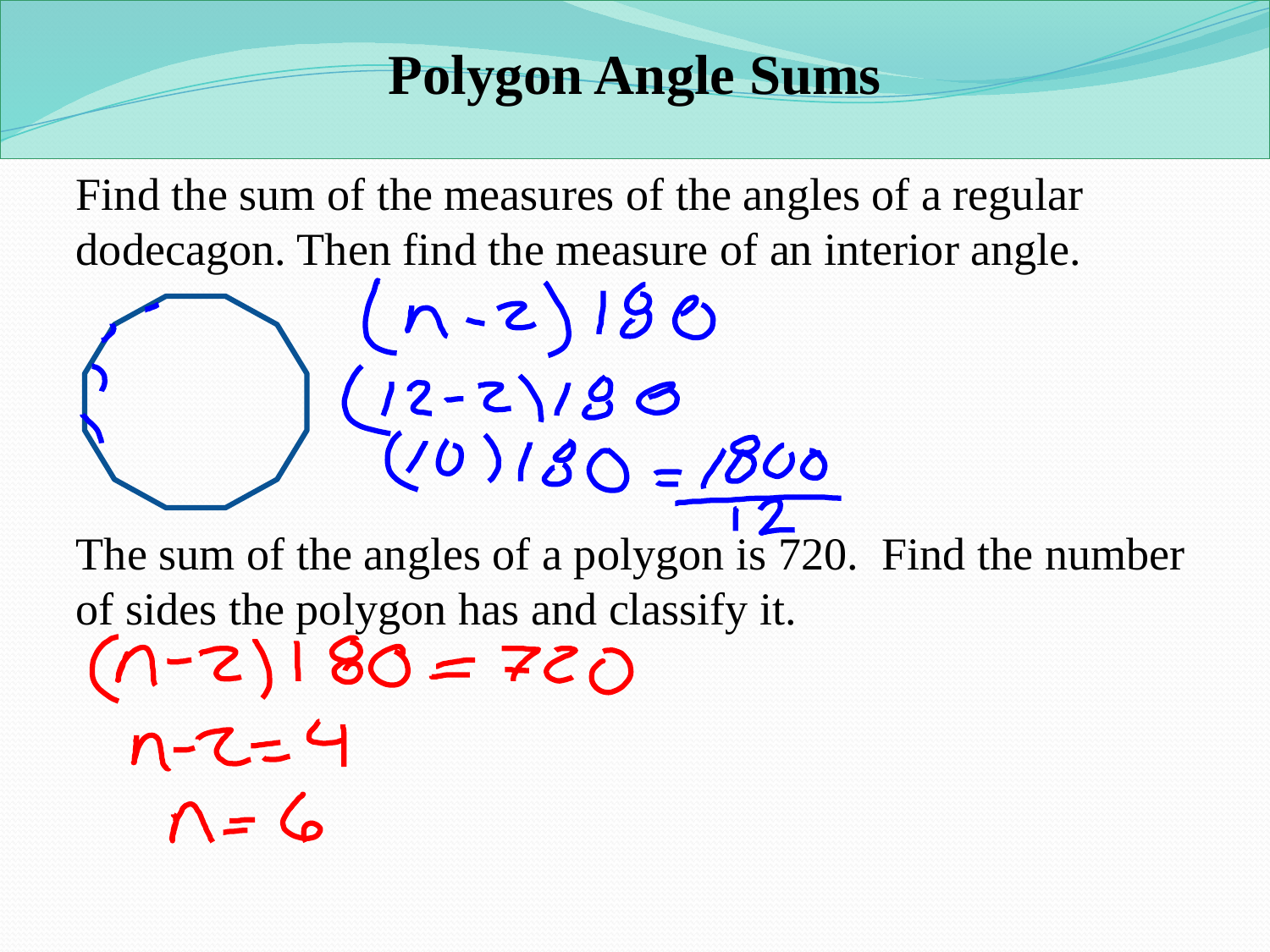

Polygon Angle Sums
Find the sum of the measures of the angles of a regular dodecagon. Then find the measure of an interior angle.

The sum of the angles of a polygon is 720.  Find the number of sides the polygon has and classify it.